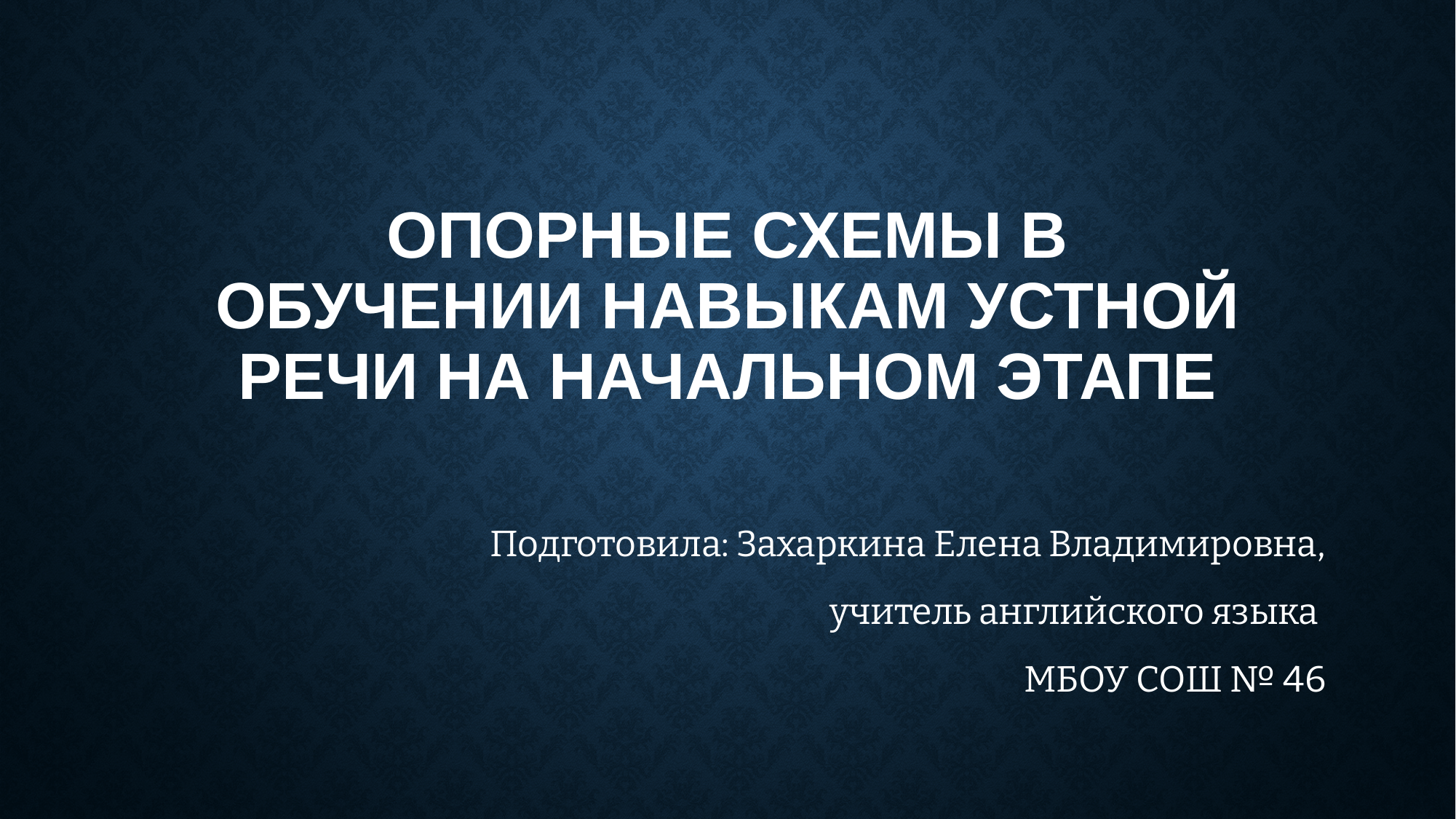

# Опорные схемы в обучении навыкам устной речи на начальном этапе
Подготовила: Захаркина Елена Владимировна,
 учитель английского языка
МБОУ СОШ № 46